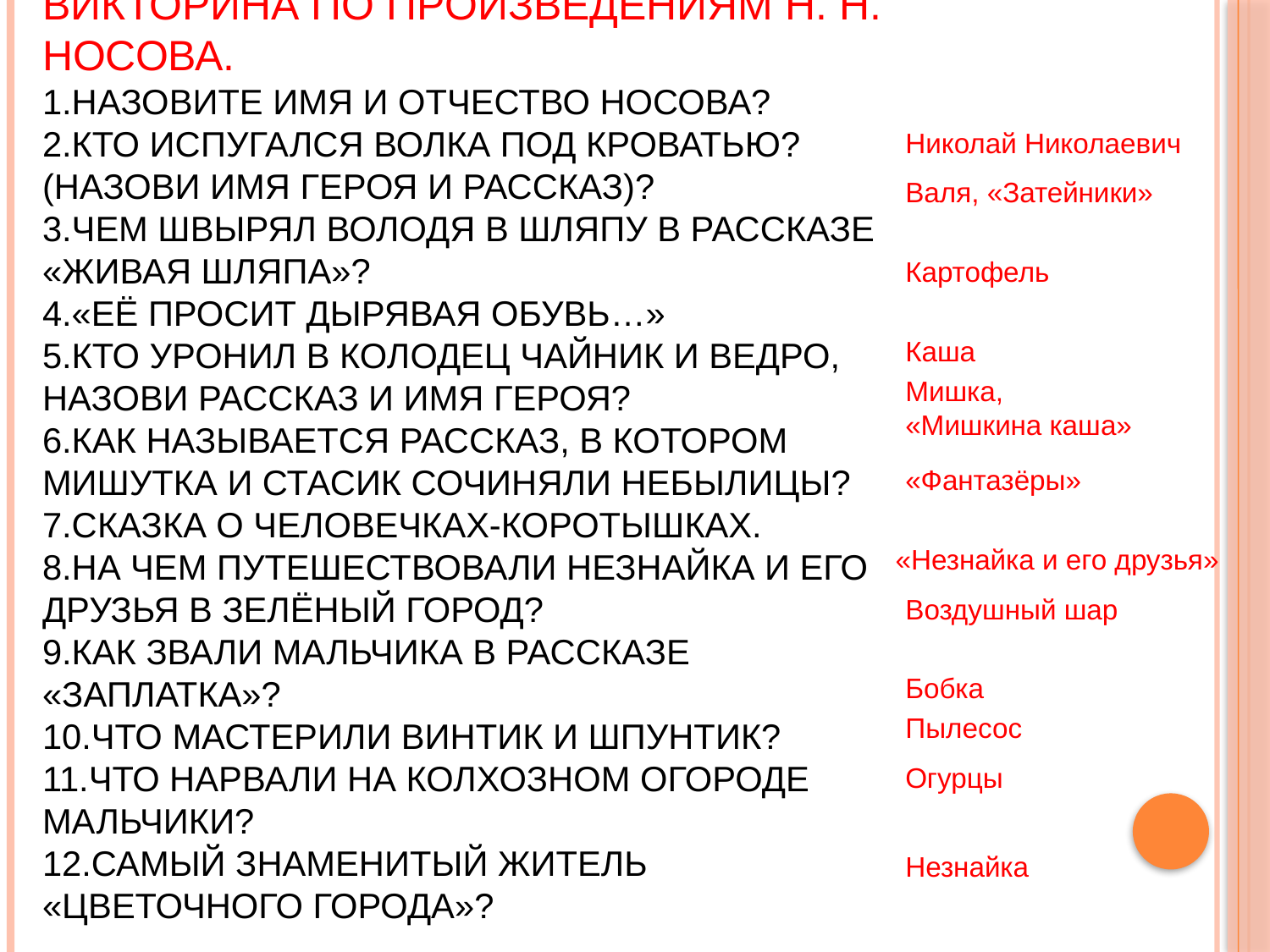

# Викторина по произведениям Н. Н. Носова. 1.Назовите имя и отчество Носова? 2.Кто испугался волка под кроватью? (Назови имя героя и рассказ)? 3.Чем швырял Володя в шляпу в рассказе «Живая шляпа»? 4.«Её просит дырявая обувь…» 5.Кто уронил в колодец чайник и ведро, назови рассказ и имя героя? 6.Как называется рассказ, в котором Мишутка и Стасик сочиняли небылицы? 7.Сказка о человечках-коротышках. 8.На чем путешествовали Незнайка и его друзья в Зелёный город? 9.Как звали мальчика в рассказе «Заплатка»? 10.Что мастерили Винтик и Шпунтик? 11.Что нарвали на колхозном огороде мальчики? 12.Самый знаменитый житель «Цветочного города»?
Николай Николаевич
Валя, «Затейники»
Картофель
Каша
Мишка,
«Мишкина каша»
«Фантазёры»
«Незнайка и его друзья»
Воздушный шар
Бобка
Пылесос
Огурцы
Незнайка